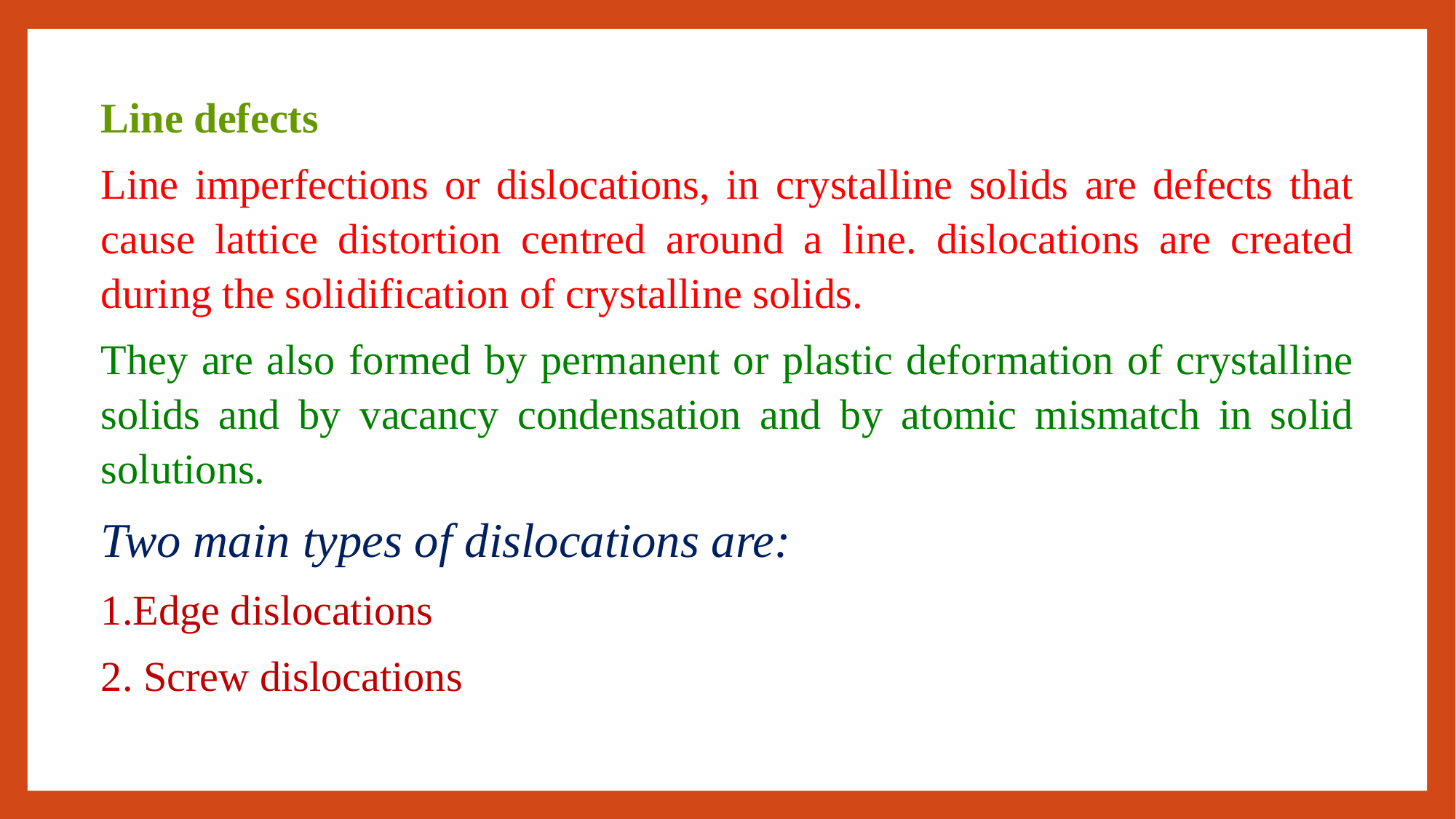

Line defects
Line imperfections or dislocations, in crystalline solids are defects that cause lattice distortion centred around a line. dislocations are created during the solidification of crystalline solids.
They are also formed by permanent or plastic deformation of crystalline solids and by vacancy condensation and by atomic mismatch in solid solutions.
Two main types of dislocations are:
1.Edge dislocations
2. Screw dislocations